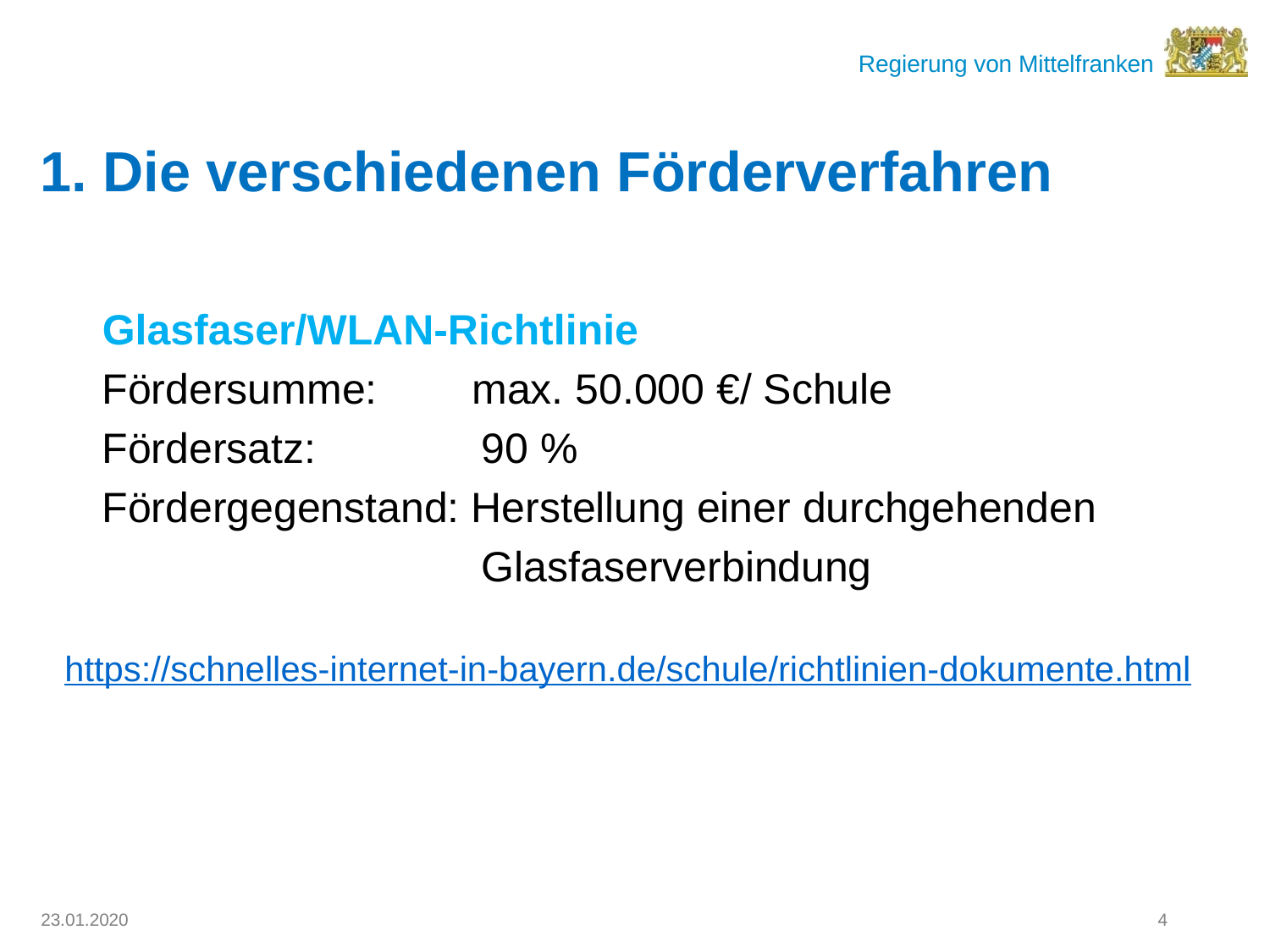

# 1. Die verschiedenen Förderverfahren
    Glasfaser/WLAN-Richtlinie
    Fördersumme:        max. 50.000 €/ Schule
    Fördersatz:              90 %
    Fördergegenstand: Herstellung einer durchgehenden
                                    Glasfaserverbindung

 https://schnelles-internet-in-bayern.de/schule/richtlinien-dokumente.html

4